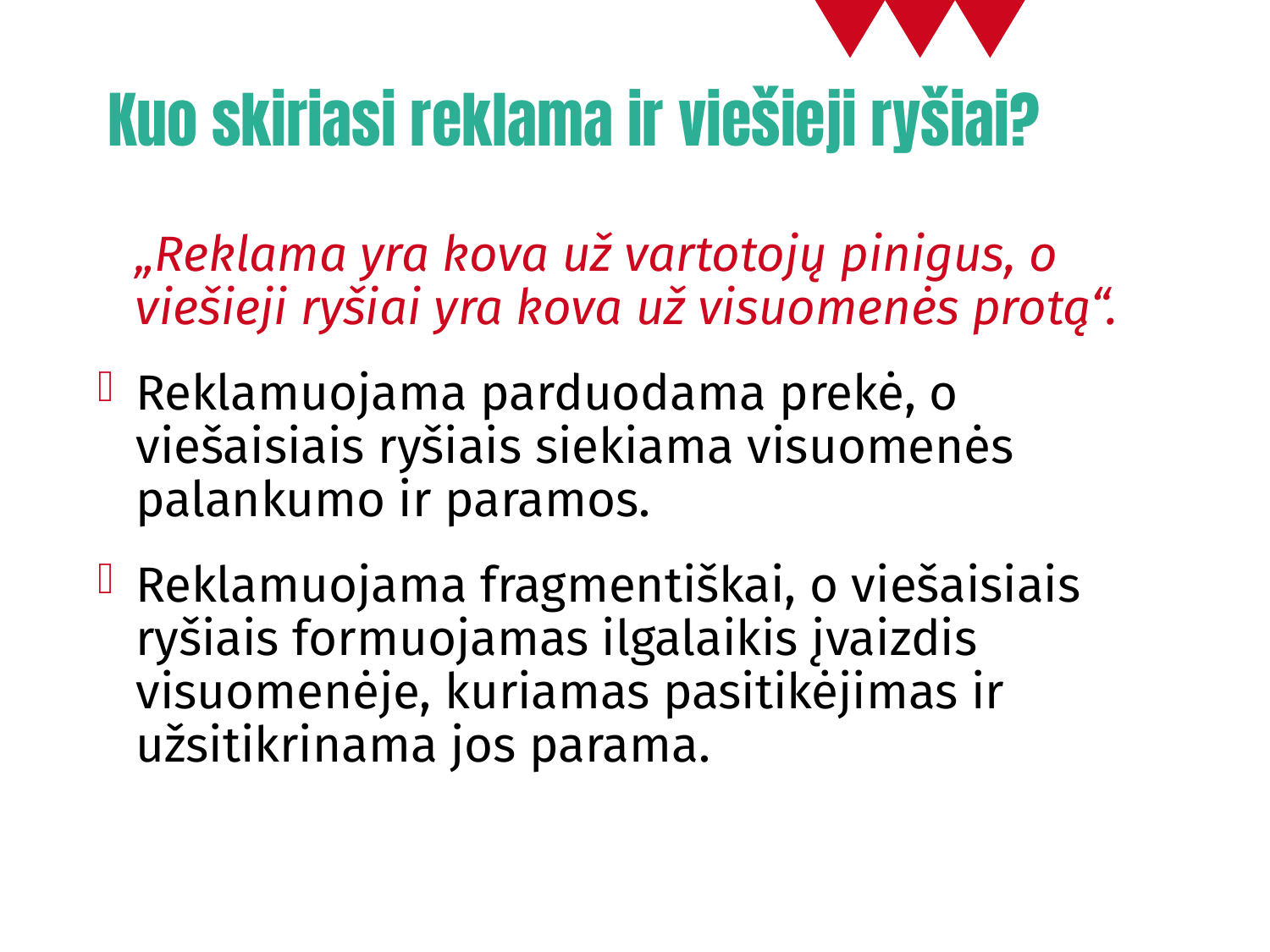

# Kuo skiriasi reklama ir viešieji ryšiai?
„Reklama yra kova už vartotojų pinigus, o viešieji ryšiai yra kova už visuomenės protą“.

Reklamuojama parduodama prekė, o viešaisiais ryšiais siekiama visuomenės palankumo ir paramos.

Reklamuojama fragmentiškai, o viešaisiais ryšiais formuojamas ilgalaikis įvaizdis visuomenėje, kuriamas pasitikėjimas ir užsitikrinama jos parama.